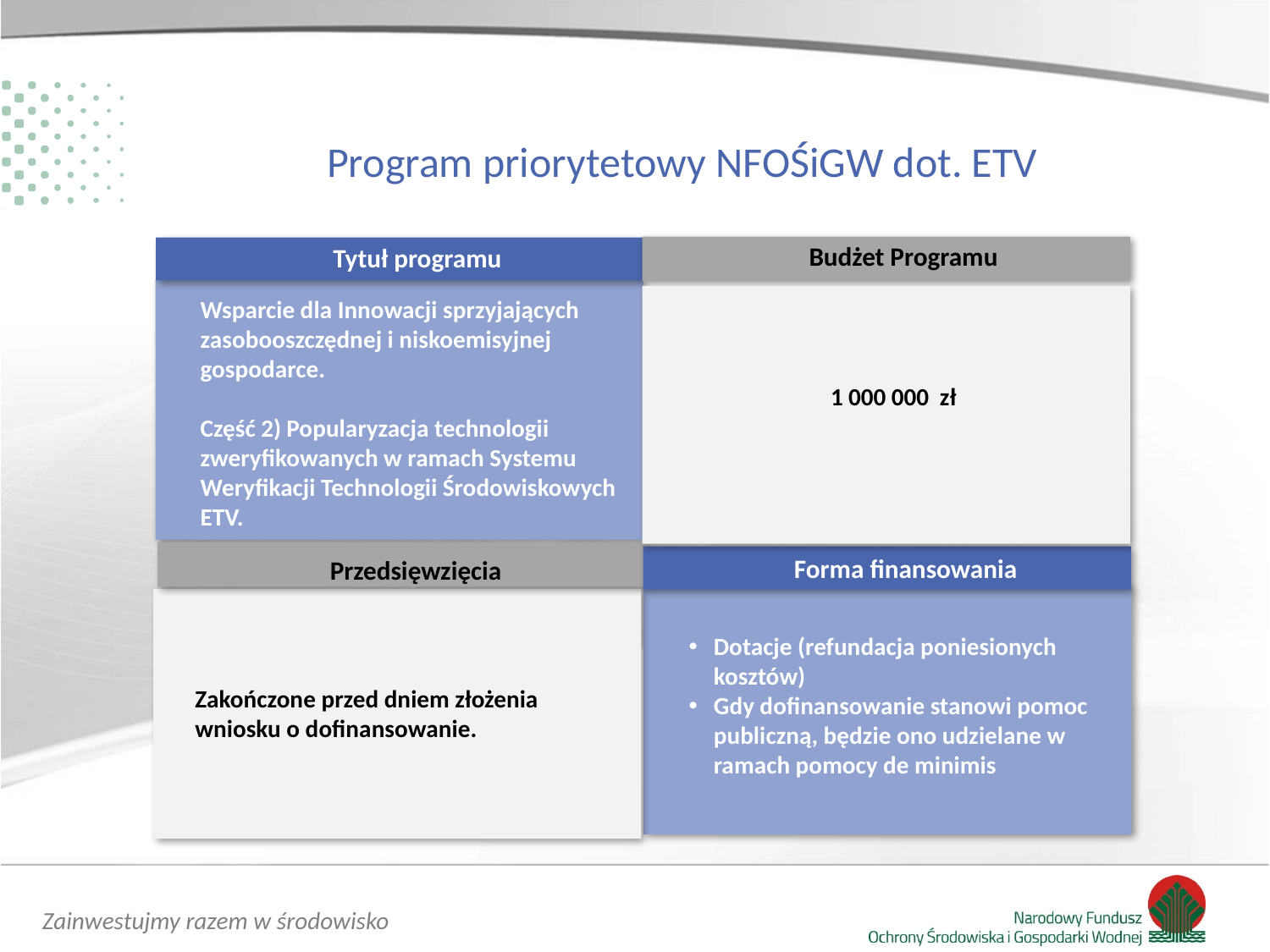

# Program priorytetowy NFOŚiGW dot. ETV
Budżet Programu
Tytuł programu

1 000 000  zł

Wsparcie dla Innowacji sprzyjających  zasobooszczędnej i niskoemisyjnej gospodarce.

Część 2) Popularyzacja technologii zweryfikowanych w ramach Systemu Weryfikacji Technologii Środowiskowych ETV.

Forma finansowania
Przedsięwzięcia

Dotacje (refundacja poniesionych kosztów)
Gdy dofinansowanie stanowi pomoc publiczną, będzie ono udzielane w ramach pomocy de minimis

Zakończone przed dniem złożenia wniosku o dofinansowanie.